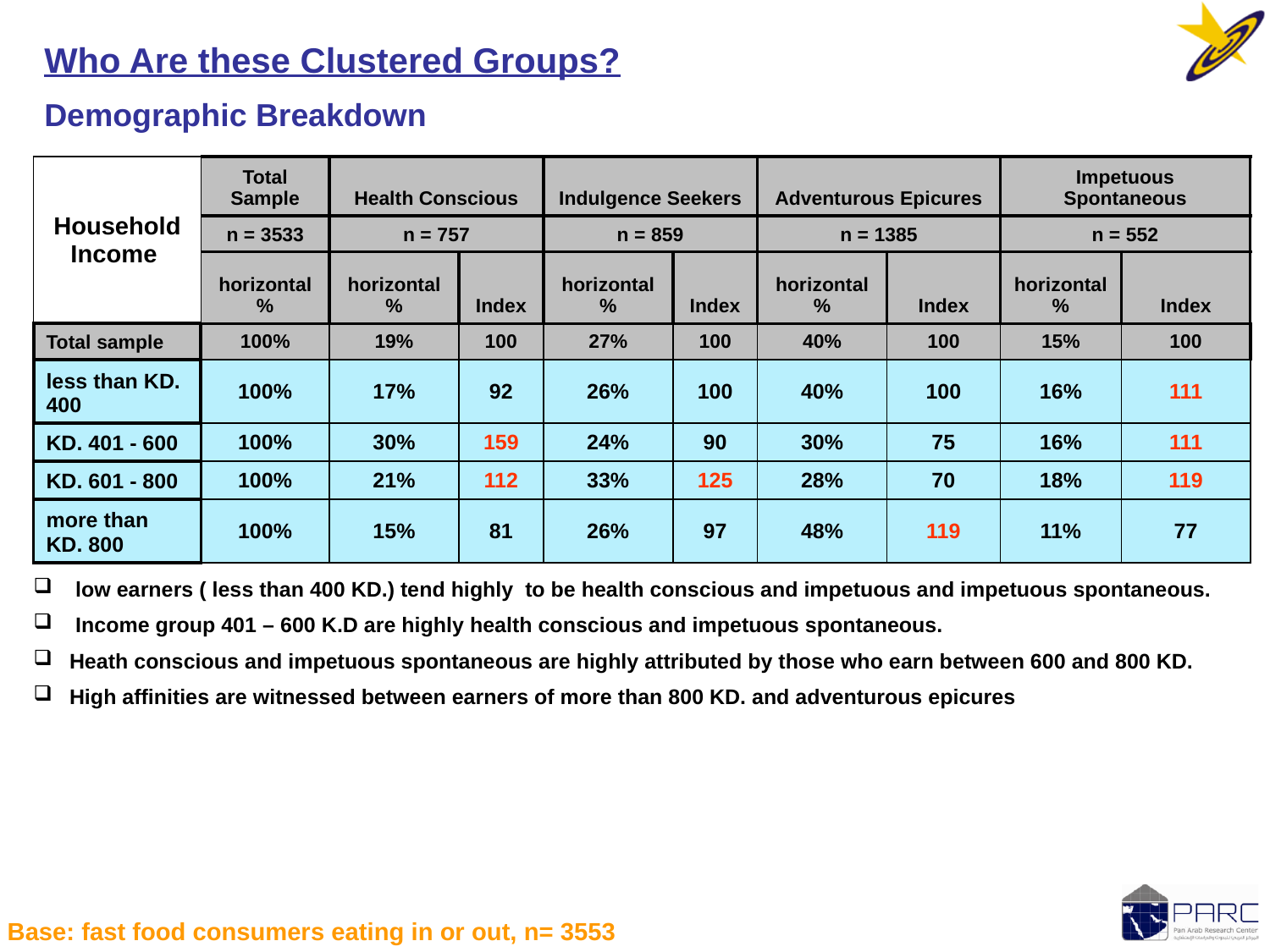

Who Are these Clustered Groups?
Demographic Breakdown
| Household Income | Total Sample | Health Conscious |  | Indulgence Seekers |  | Adventurous Epicures |  | Impetuous Spontaneous |  |
| --- | --- | --- | --- | --- | --- | --- | --- | --- | --- |
|  | n = 3533 | n = 757 |  | n = 859 |  | n = 1385 |  | n = 552 |  |
|  | horizontal % | horizontal % | Index | horizontal % | Index | horizontal % | Index | horizontal % | Index |
| Total sample | 100% | 19% | 100 | 27% | 100 | 40% | 100 | 15% | 100 |
| less than KD. 400 | 100% | 17% | 92 | 26% | 100 | 40% | 100 | 16% | 111 |
| KD. 401 - 600 | 100% | 30% | 159 | 24% | 90 | 30% | 75 | 16% | 111 |
| KD. 601 - 800 | 100% | 21% | 112 | 33% | 125 | 28% | 70 | 18% | 119 |
| more than KD. 800 | 100% | 15% | 81 | 26% | 97 | 48% | 119 | 11% | 77 |
  low earners ( less than 400 KD.) tend highly  to be health conscious and impetuous and impetuous spontaneous.
  Income group 401 – 600 K.D are highly health conscious and impetuous spontaneous.
 Heath conscious and impetuous spontaneous are highly attributed by those who earn between 600 and 800 KD.
 High affinities are witnessed between earners of more than 800 KD. and adventurous epicures
Base: fast food consumers eating in or out, n= 3553